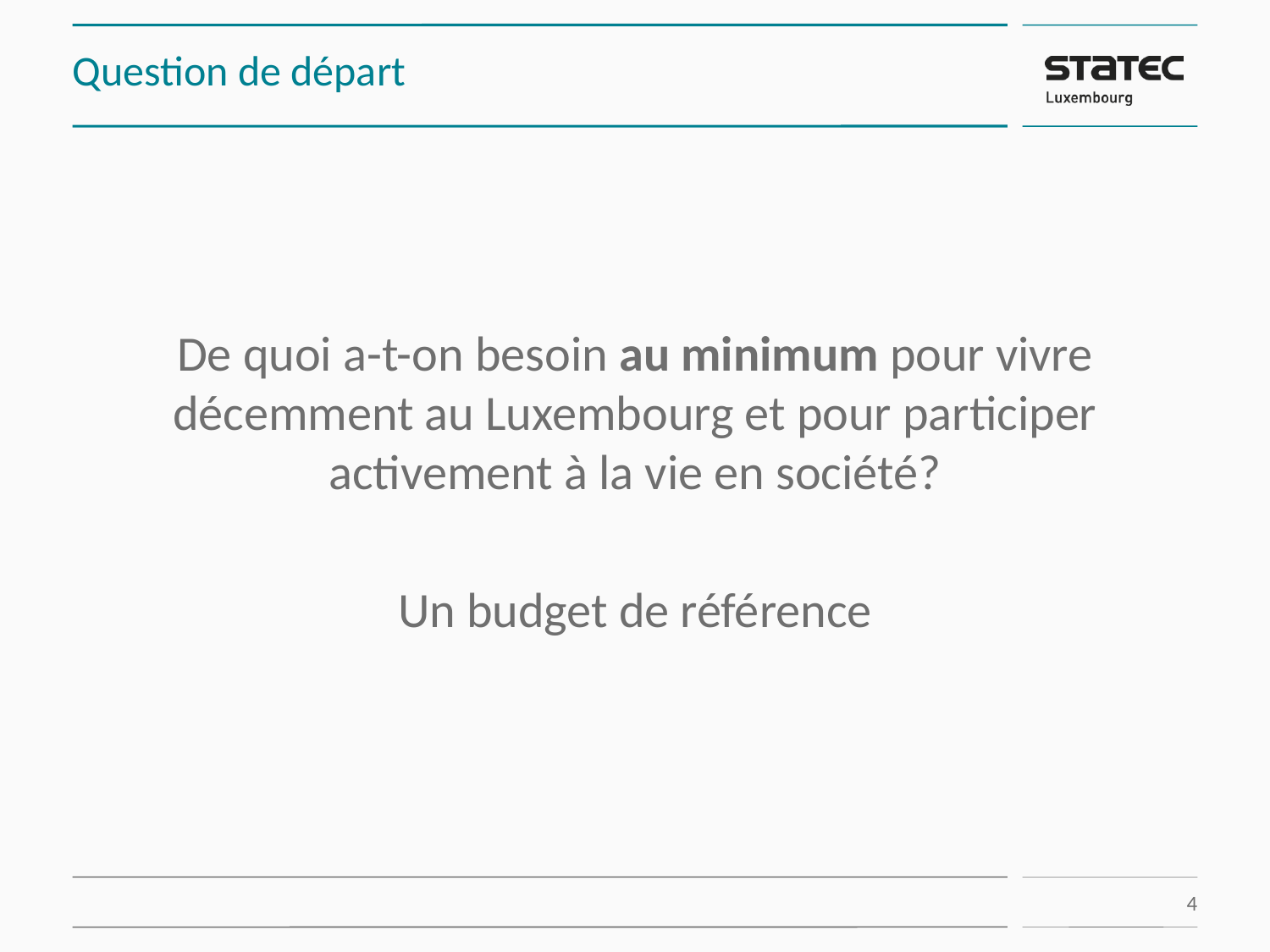

# Question de départ

De quoi a-t-on besoin au minimum pour vivre décemment au Luxembourg et pour participer activement à la vie en société?

Un budget de référence
4